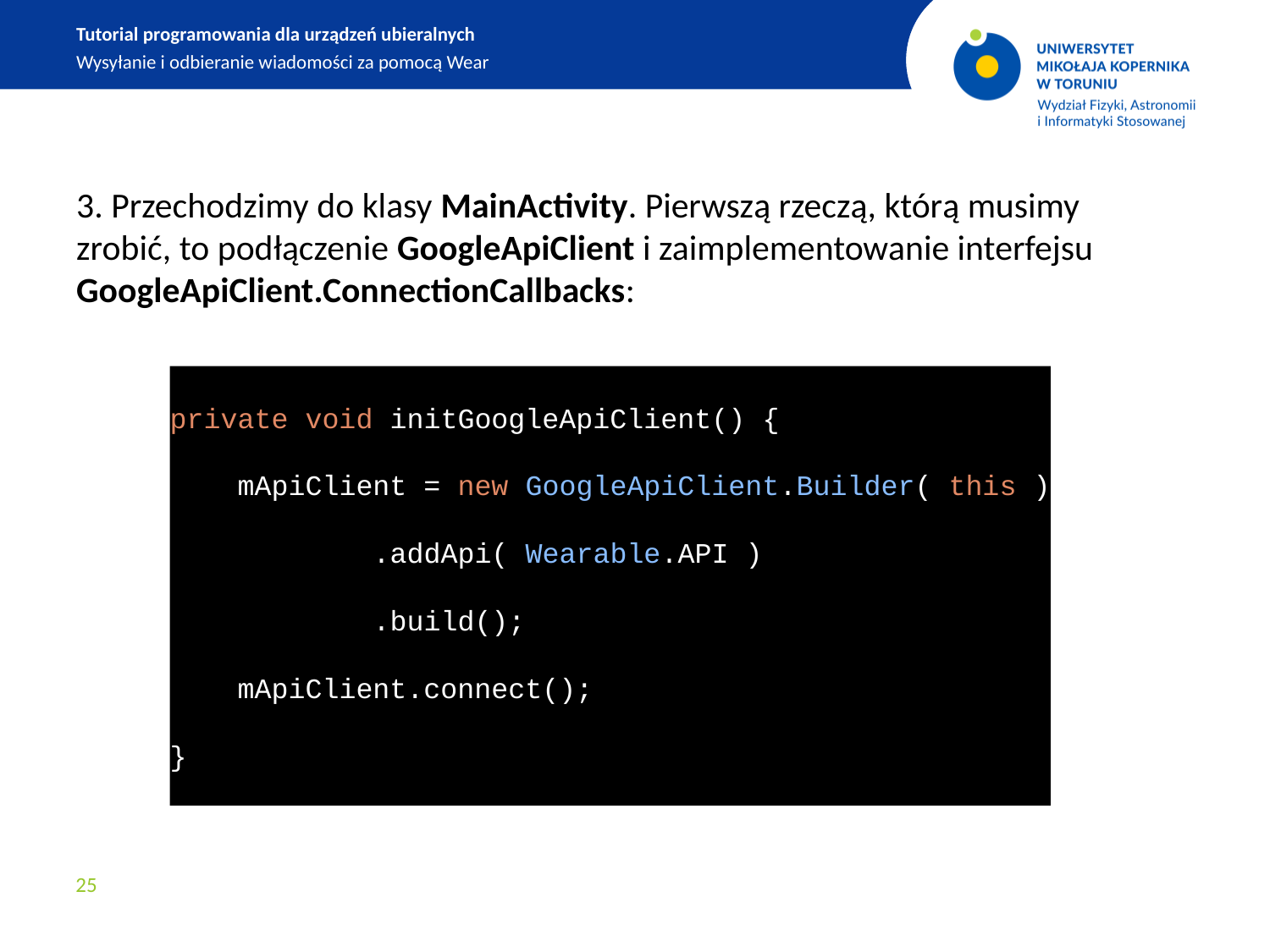

Tutorial programowania dla urządzeń ubieralnych

Wysyłanie i odbieranie wiadomości za pomocą Wear
3. Przechodzimy do klasy MainActivity. Pierwszą rzeczą, którą musimy zrobić, to podłączenie GoogleApiClient i zaimplementowanie interfejsu GoogleApiClient.ConnectionCallbacks:

private void initGoogleApiClient() {
    mApiClient = new GoogleApiClient.Builder( this )
            .addApi( Wearable.API )
            .build();

    mApiClient.connect();
}